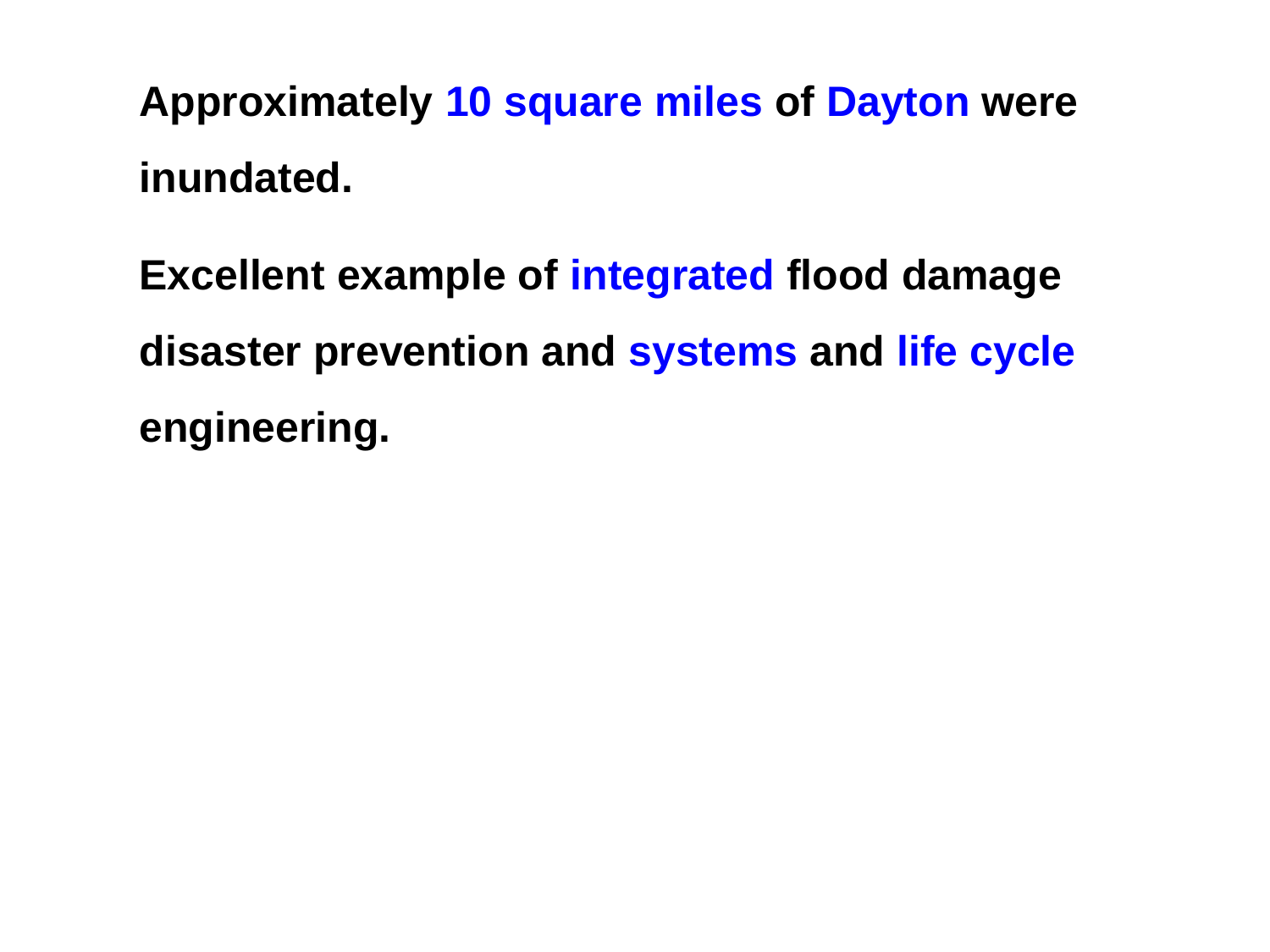

Approximately 10 square miles of Dayton were inundated.
Excellent example of integrated flood damage disaster prevention and systems and life cycle engineering.